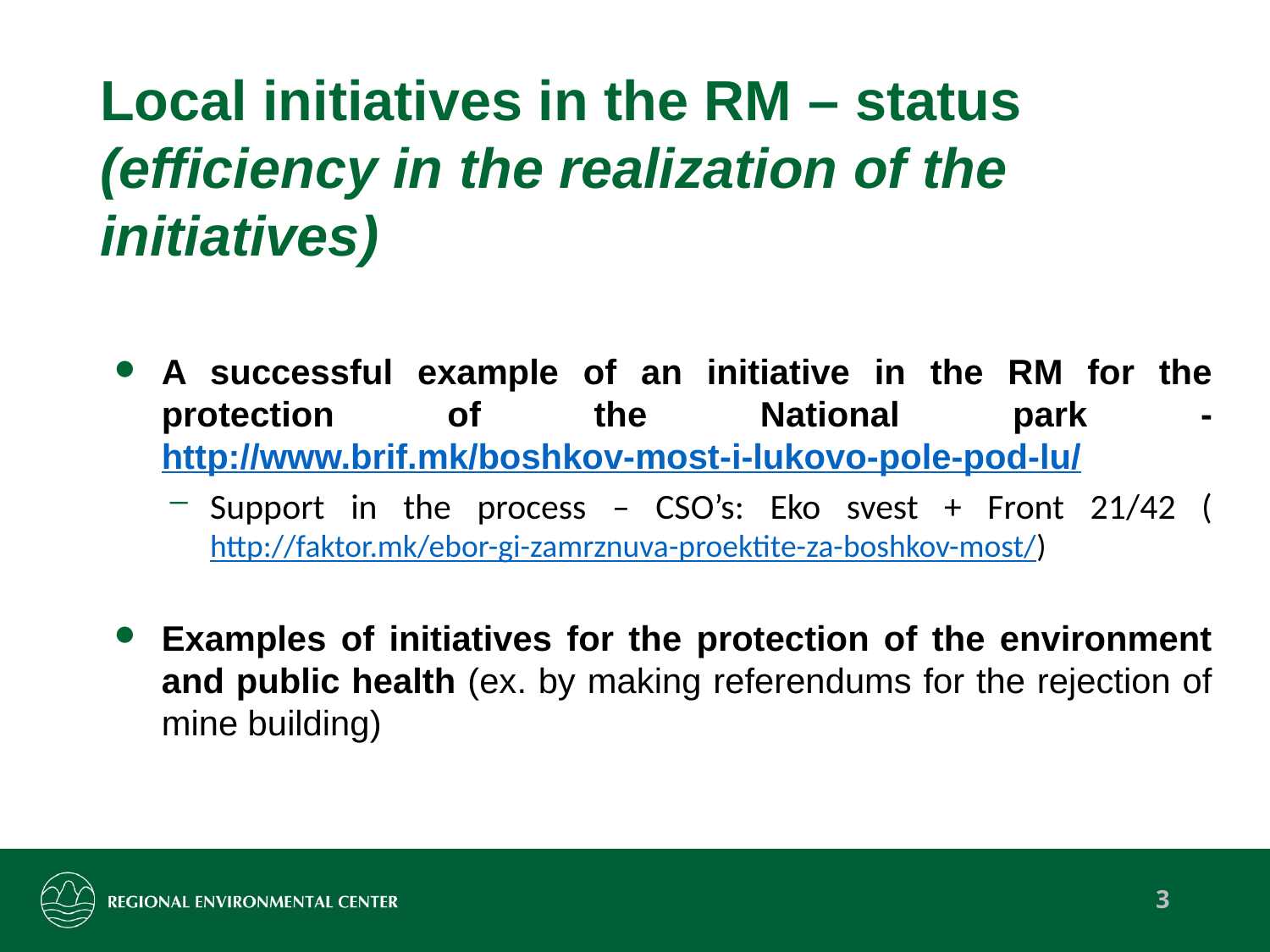

# Local initiatives in the RM – status (efficiency in the realization of the initiatives)
A successful example of an initiative in the RM for the protection of the National park - http://www.brif.mk/boshkov-most-i-lukovo-pole-pod-lu/
Support in the process – CSO’s: Eko svest + Front 21/42 (http://faktor.mk/ebor-gi-zamrznuva-proektite-za-boshkov-most/)

Examples of initiatives for the protection of the environment and public health (ex. by making referendums for the rejection of mine building)
3